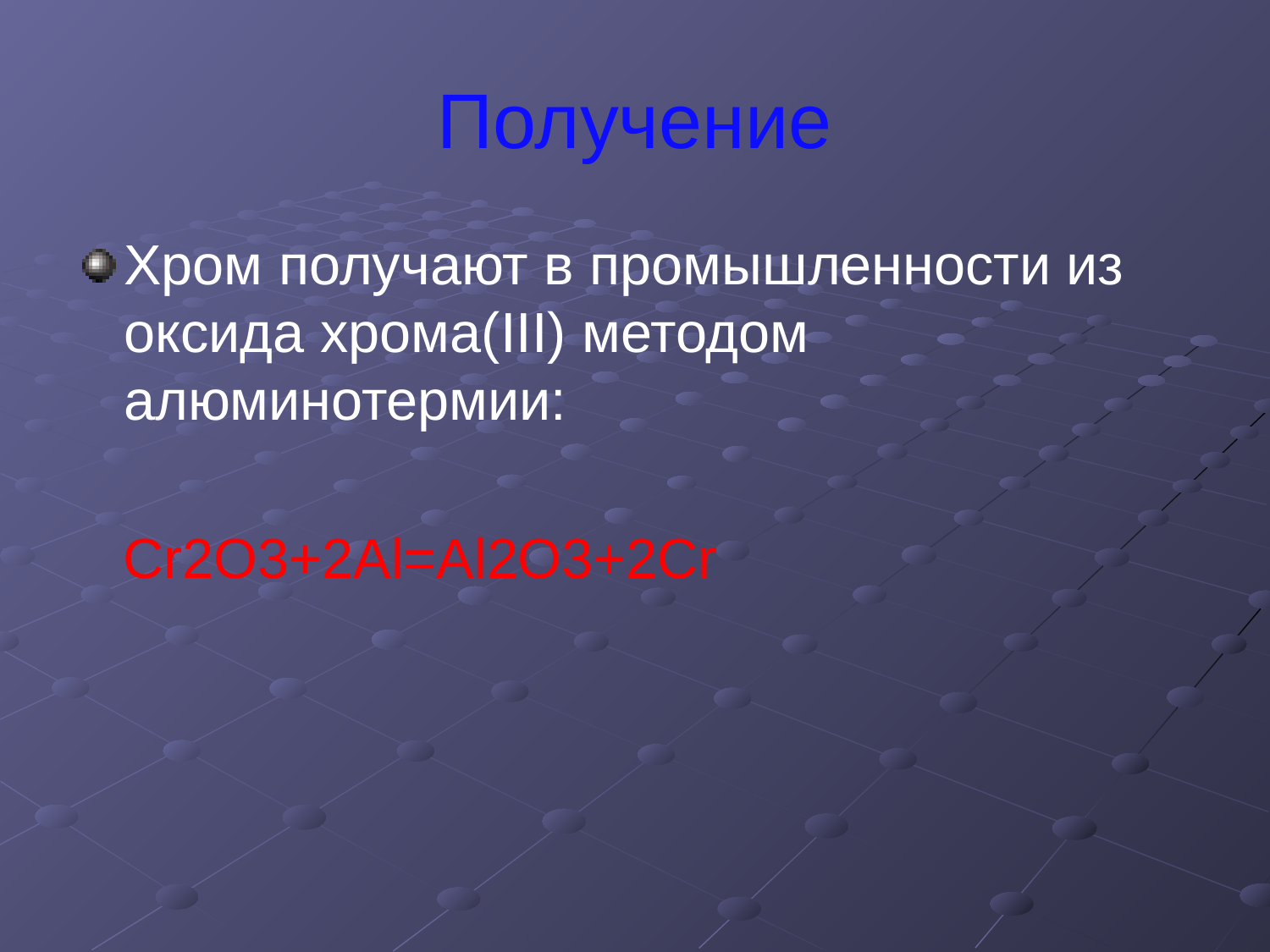

# Получение
Хром получают в промышленности из оксида хрома(III) методом алюминотермии:

   Cr2O3+2Al=Al2O3+2Cr